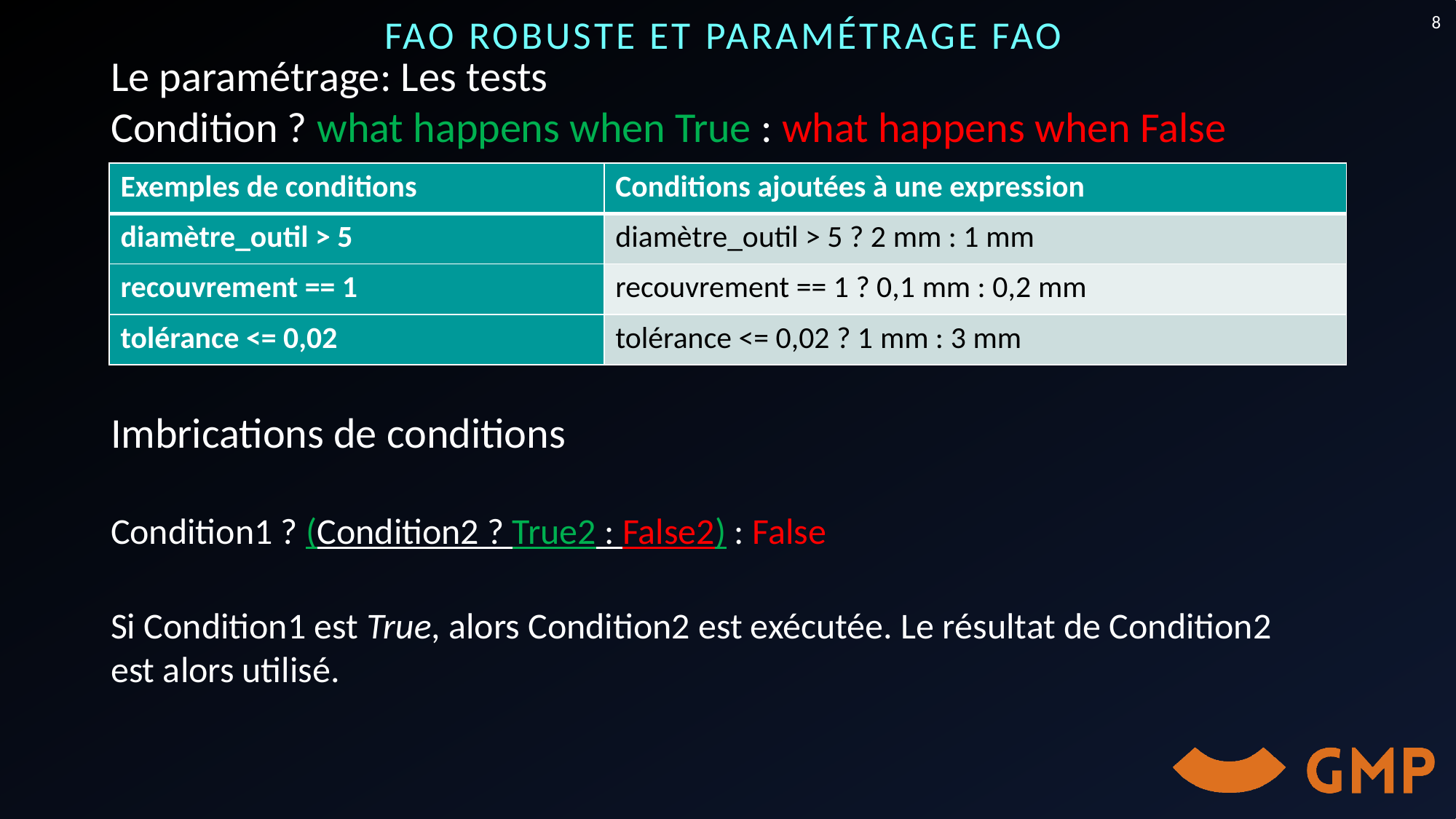

8
FAO robuste et paramétrage FAO
Le paramétrage: Les tests
Condition ? what happens when True : what happens when False

Imbrications de conditions

Condition1 ? (Condition2 ? True2 : False2) : False

Si Condition1 est True, alors Condition2 est exécutée. Le résultat de Condition2 est alors utilisé.

| Exemples de conditions | Conditions ajoutées à une expression |
| --- | --- |
| diamètre\_outil > 5 | diamètre\_outil > 5 ? 2 mm : 1 mm |
| recouvrement == 1 | recouvrement == 1 ? 0,1 mm : 0,2 mm |
| tolérance <= 0,02 | tolérance <= 0,02 ? 1 mm : 3 mm |